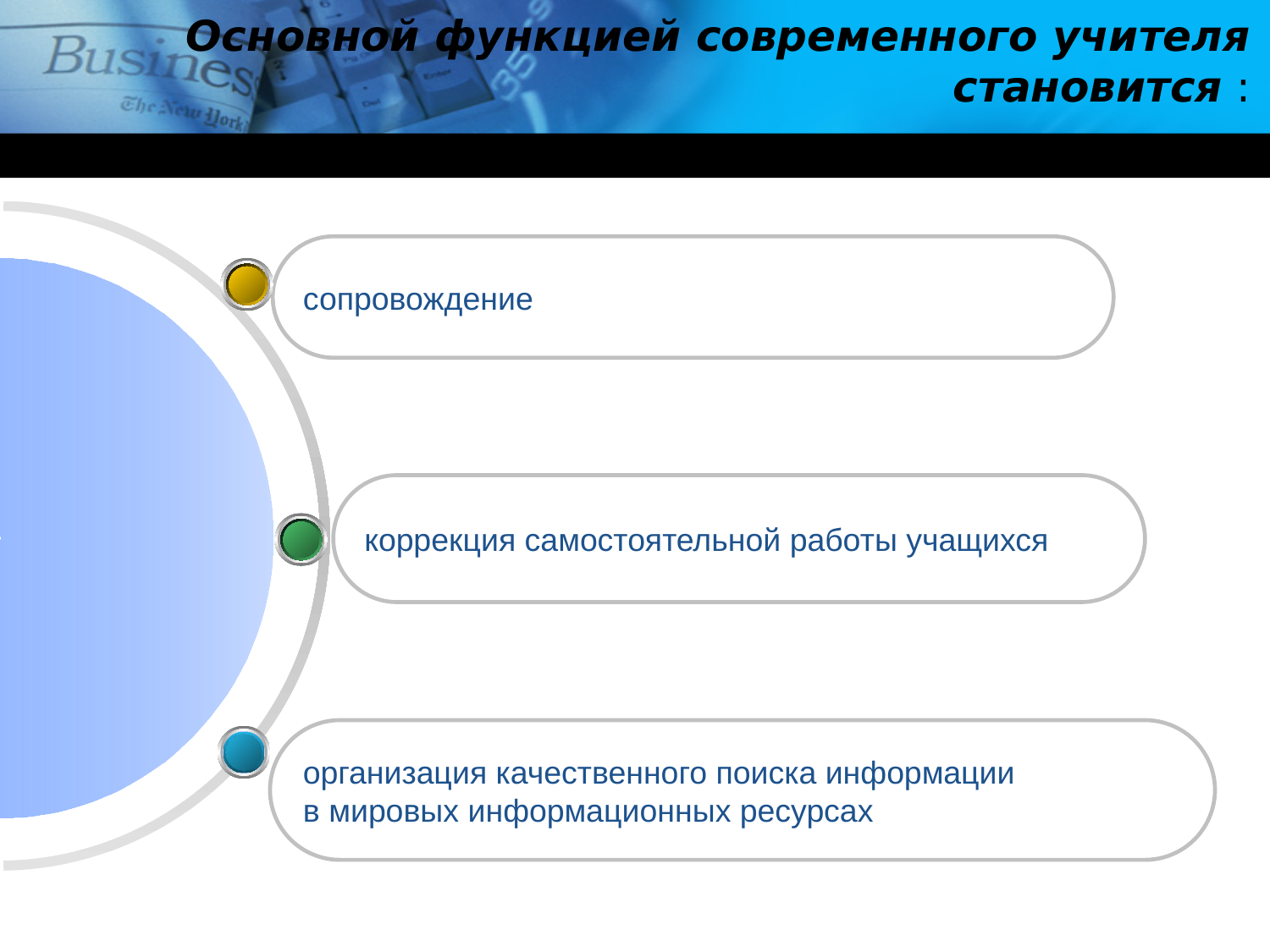

# Основной функцией современного учителя становится :

сопровождение

коррекция самостоятельной работы учащихся

организация качественного поиска информации
в мировых информационных ресурсах